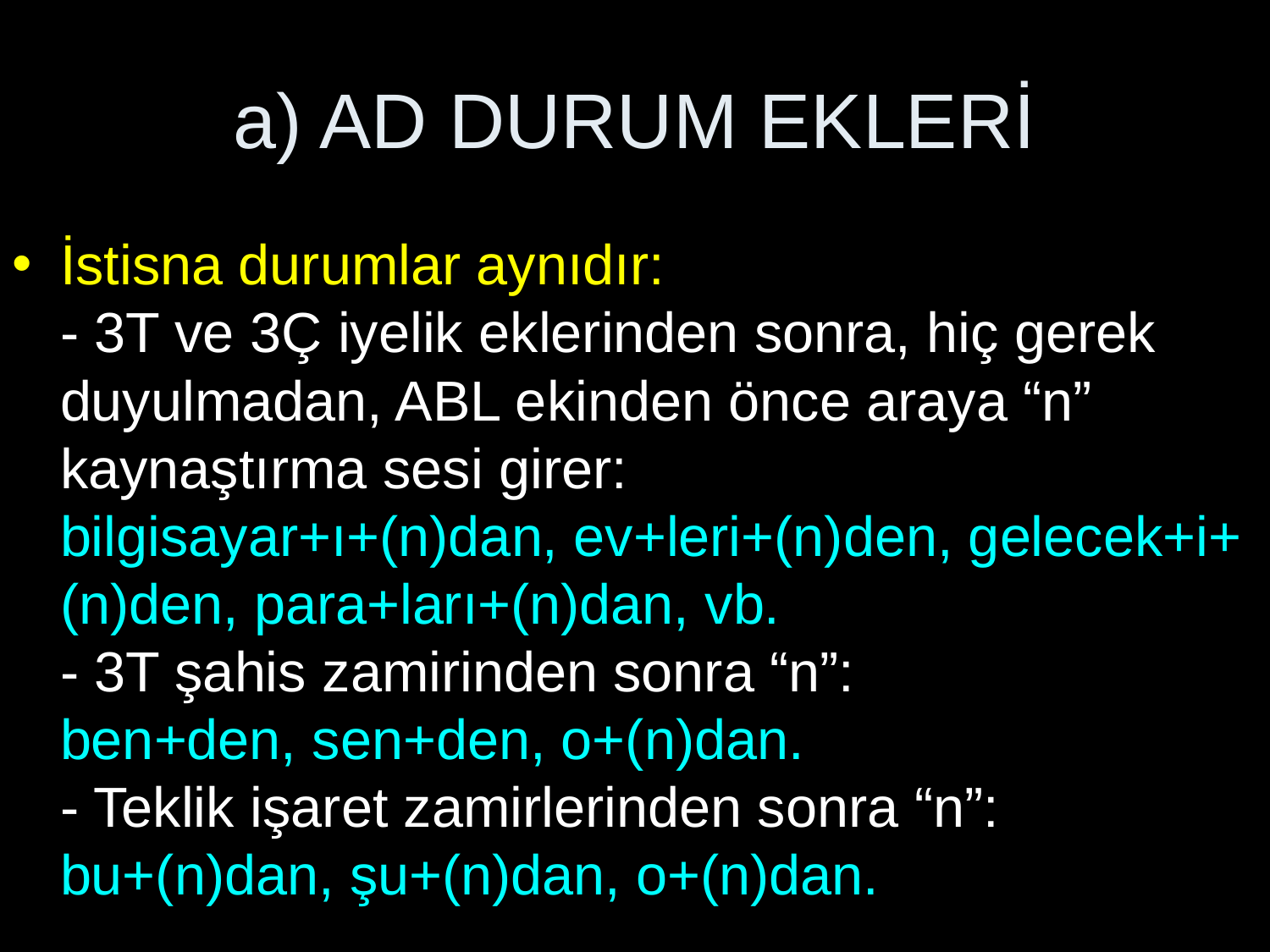

# a) AD DURUM EKLERİ
İstisna durumlar aynıdır:
- 3T ve 3Ç iyelik eklerinden sonra, hiç gerek duyulmadan, ABL ekinden önce araya “n” kaynaştırma sesi girer:
bilgisayar+ı+(n)dan, ev+leri+(n)den, gelecek+i+(n)den, para+ları+(n)dan, vb.
- 3T şahis zamirinden sonra “n”:
ben+den, sen+den, o+(n)dan.
- Teklik işaret zamirlerinden sonra “n”:
bu+(n)dan, şu+(n)dan, o+(n)dan.